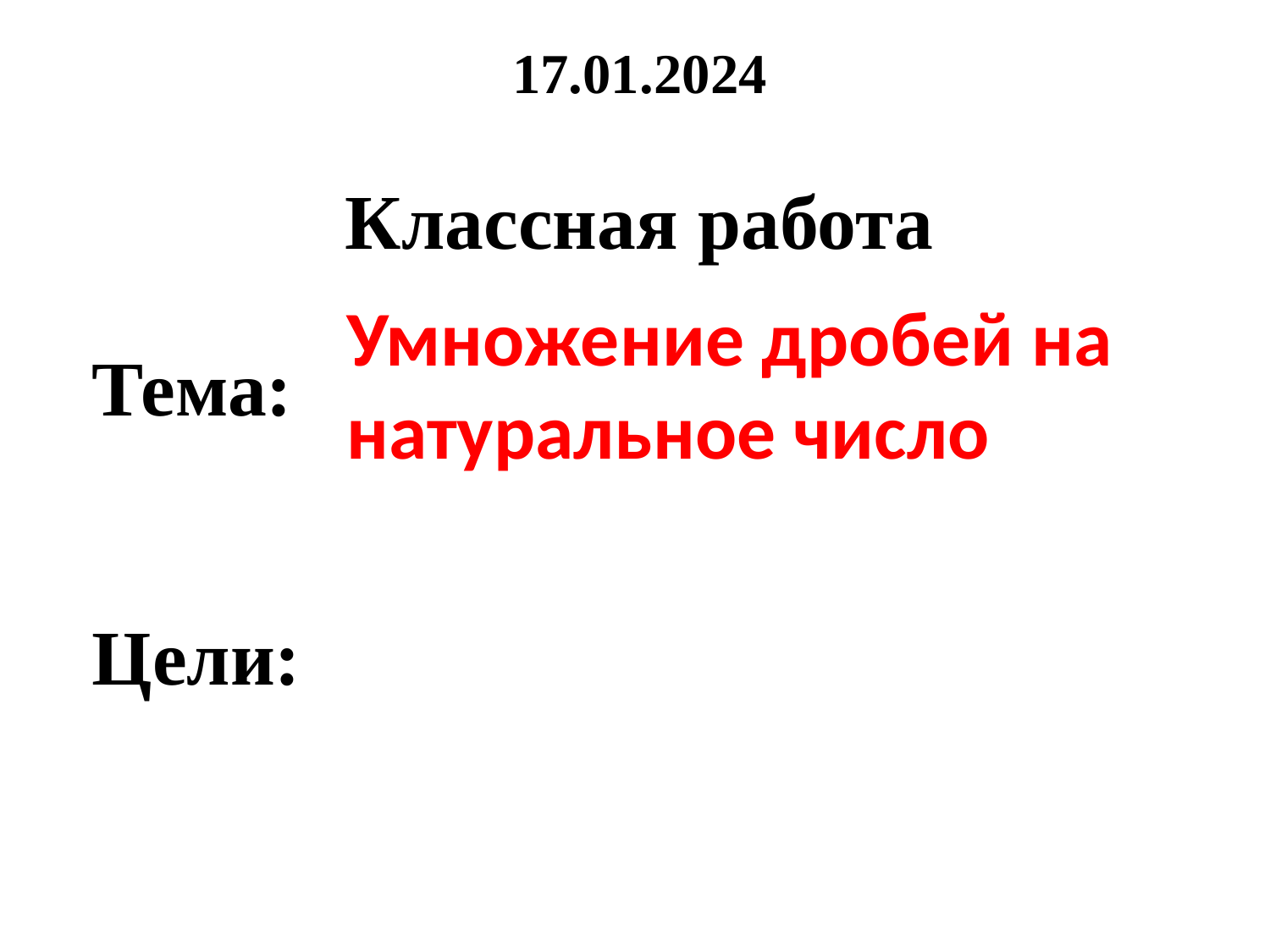

17.01.2024

Классная работа
Умножение дробей на натуральное число
# Тема:
Цели: